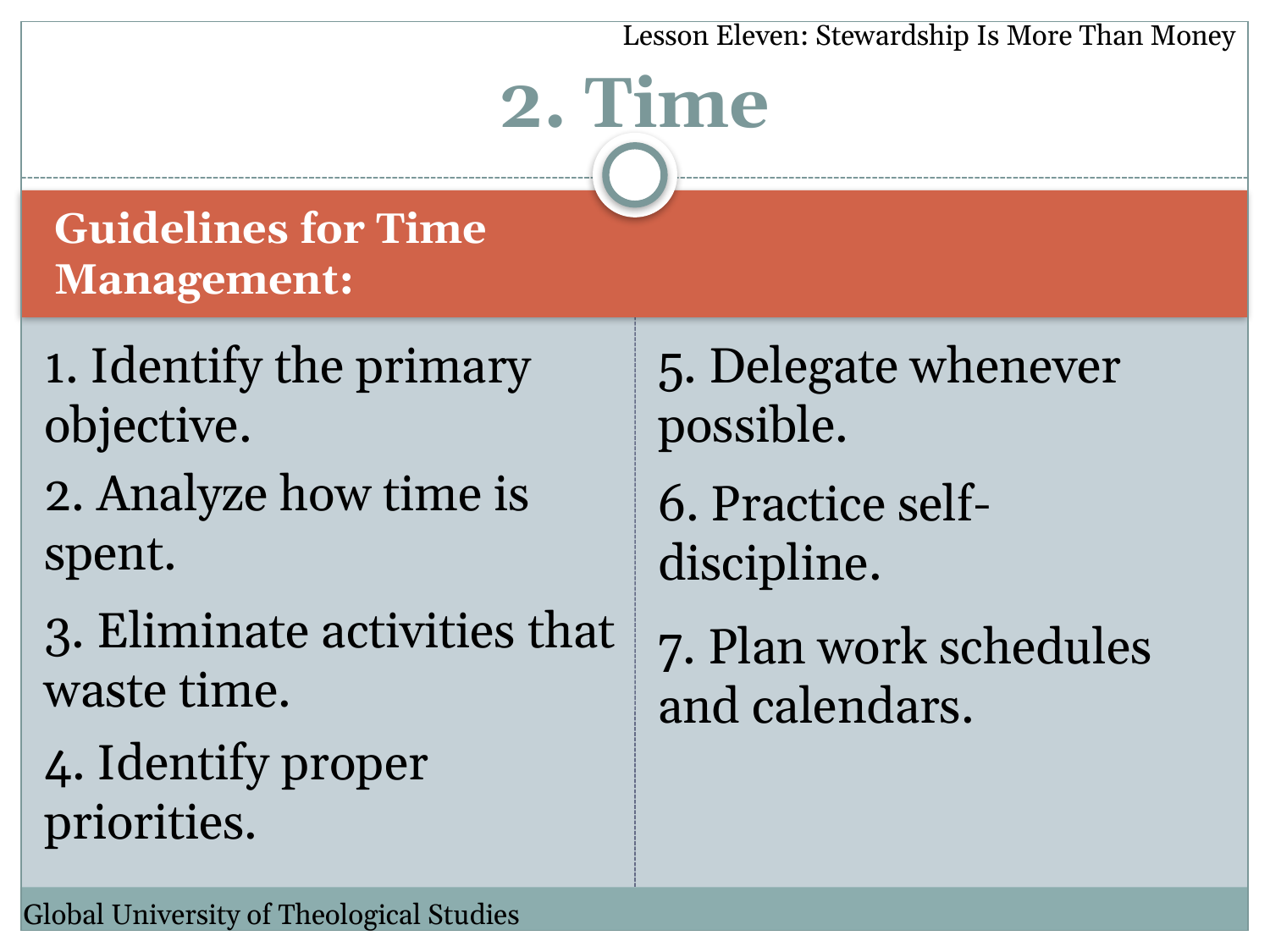

Lesson Eleven: Stewardship Is More Than Money
# 2. Time
Guidelines for Time Management:
1. Identify the primary objective.
5. Delegate whenever possible.
2. Analyze how time is spent.
6. Practice self-discipline.
3. Eliminate activities that waste time.
7. Plan work schedules and calendars.
4. Identify proper priorities.
Global University of Theological Studies